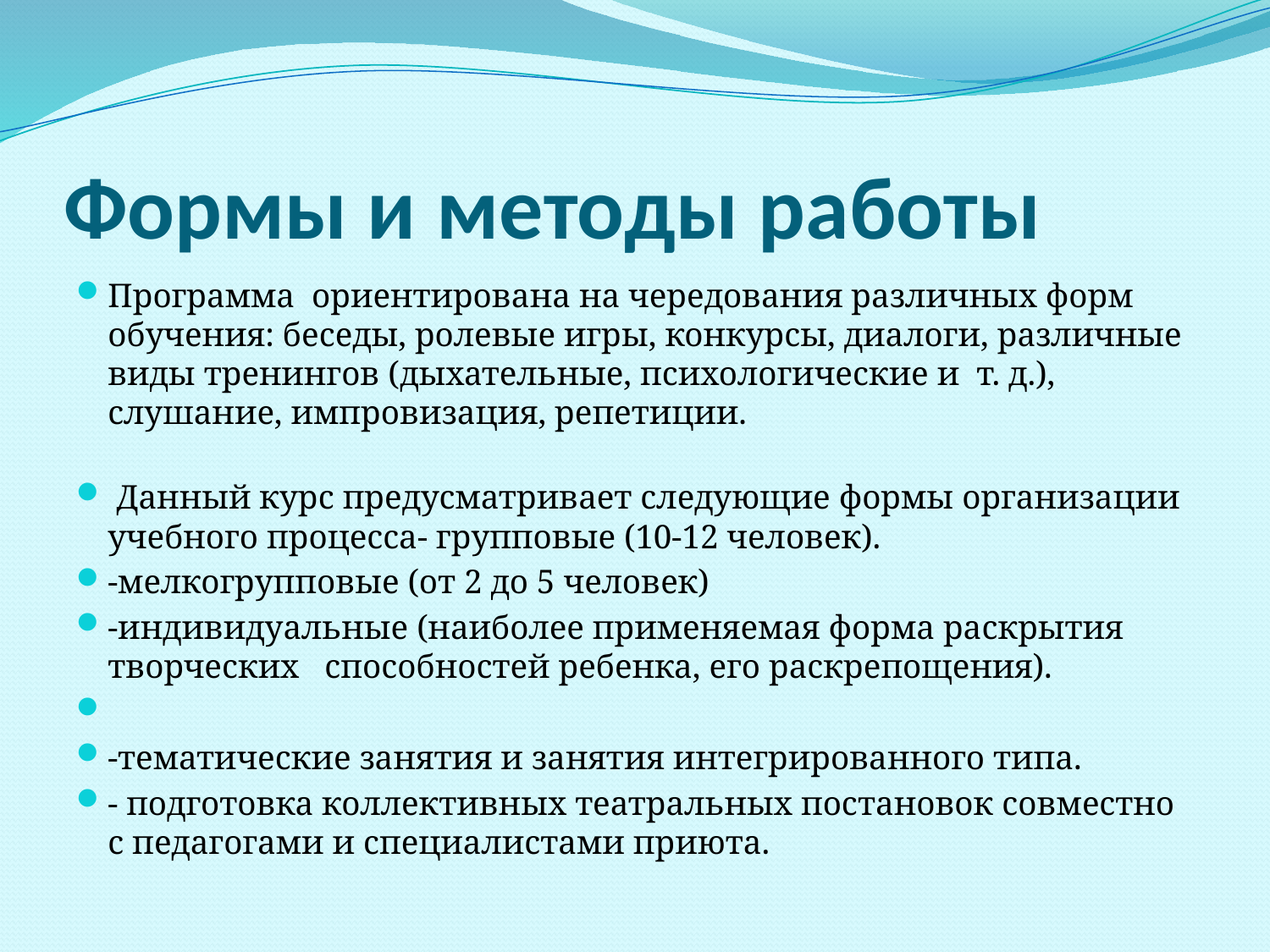

# Формы и методы работы
Программа  ориентирована на чередования различных форм обучения: беседы, ролевые игры, конкурсы, диалоги, различные виды тренингов (дыхательные, психологические и  т. д.), слушание, импровизация, репетиции.
 Данный курс предусматривает следующие формы организации учебного процесса- групповые (10-12 человек).
-мелкогрупповые (от 2 до 5 человек)
-индивидуальные (наиболее применяемая форма раскрытия творческих   способностей ребенка, его раскрепощения).

-тематические занятия и занятия интегрированного типа.
- подготовка коллективных театральных постановок совместно с педагогами и специалистами приюта.